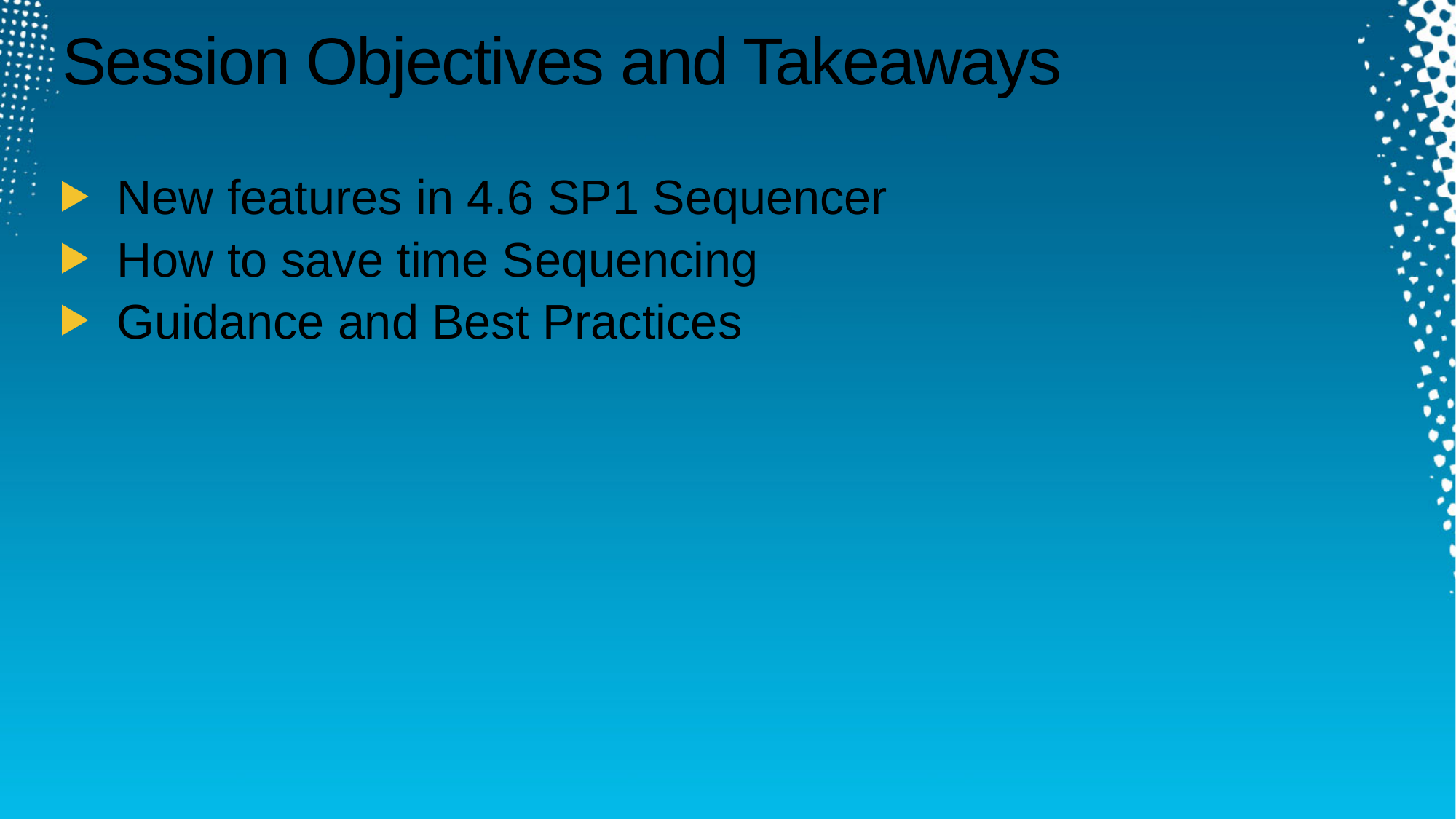

# Session Objectives and Takeaways
New features in 4.6 SP1 Sequencer
How to save time Sequencing
Guidance and Best Practices